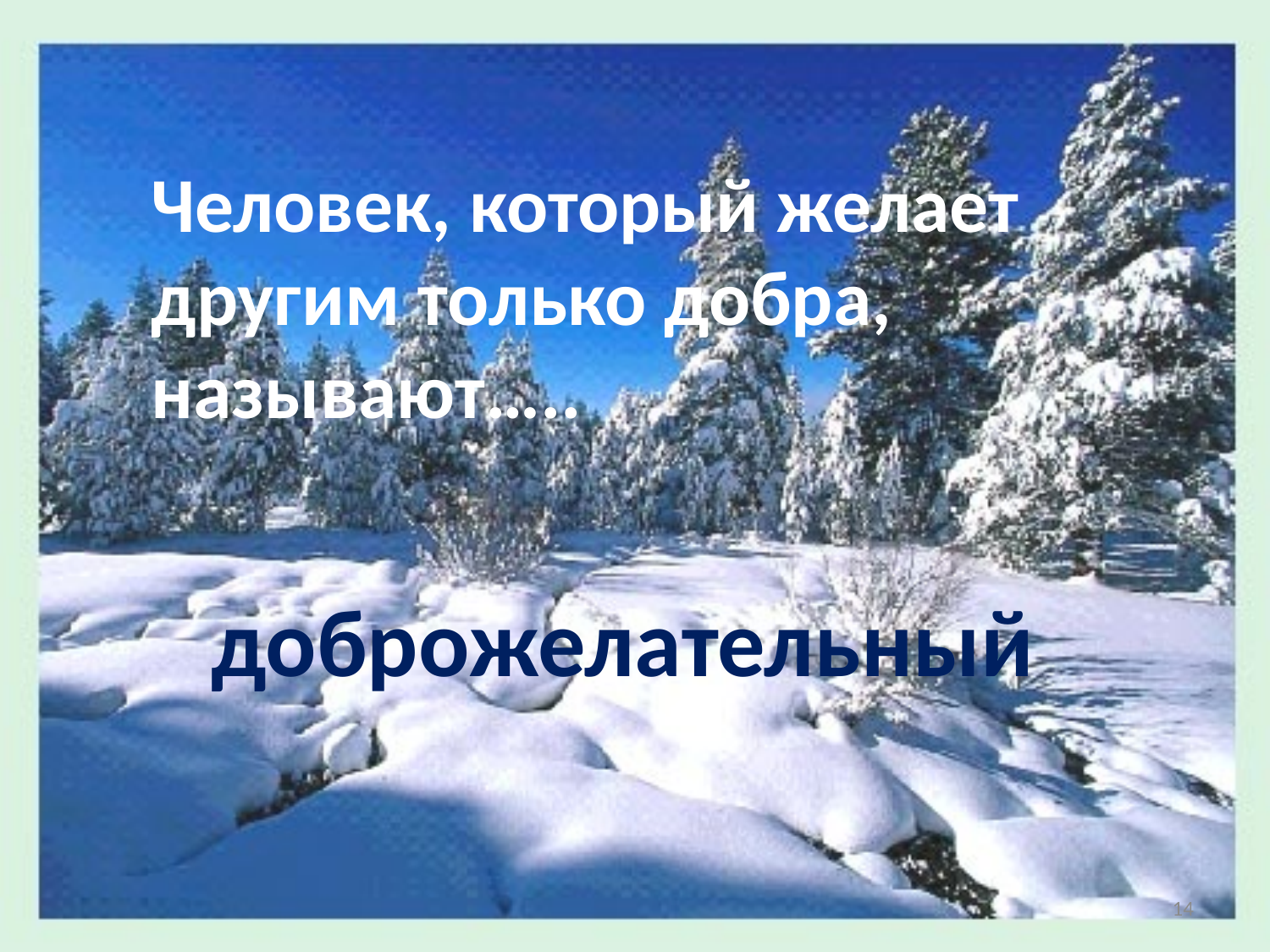

Человек, который желает другим только добра, называют…..
доброжелательный
14